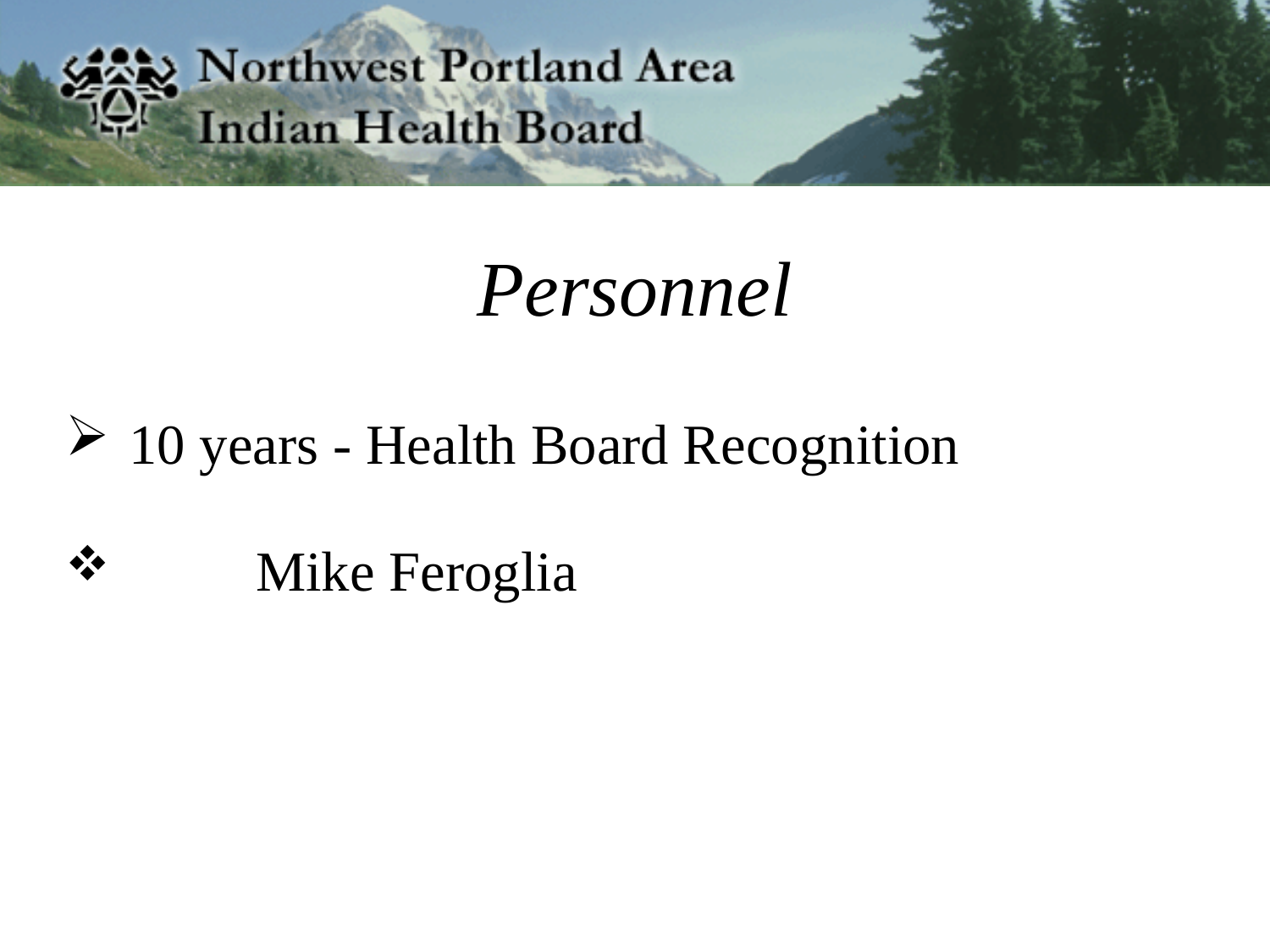

Personnel
10 years - Health Board Recognition

	Mike Feroglia